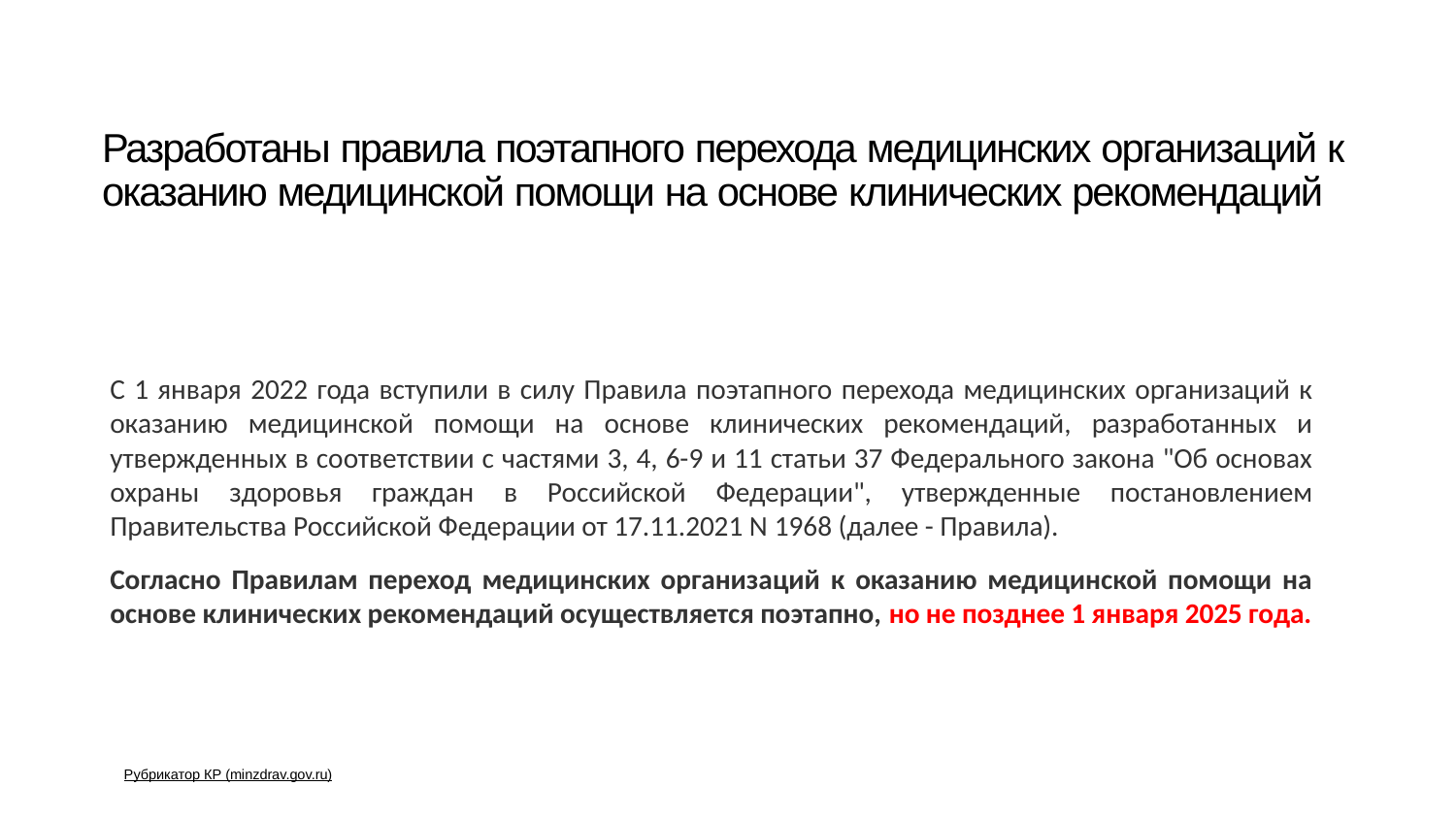

Разработаны правила поэтапного перехода медицинских организаций к оказанию медицинской помощи на основе клинических рекомендаций

С 1 января 2022 года вступили в силу Правила поэтапного перехода медицинских организаций к оказанию медицинской помощи на основе клинических рекомендаций, разработанных и утвержденных в соответствии с частями 3, 4, 6-9 и 11 статьи 37 Федерального закона "Об основах охраны здоровья граждан в Российской Федерации", утвержденные постановлением Правительства Российской Федерации от 17.11.2021 N 1968 (далее - Правила).
Согласно Правилам переход медицинских организаций к оказанию медицинской помощи на основе клинических рекомендаций осуществляется поэтапно, но не позднее 1 января 2025 года.
Рубрикатор КР (minzdrav.gov.ru)